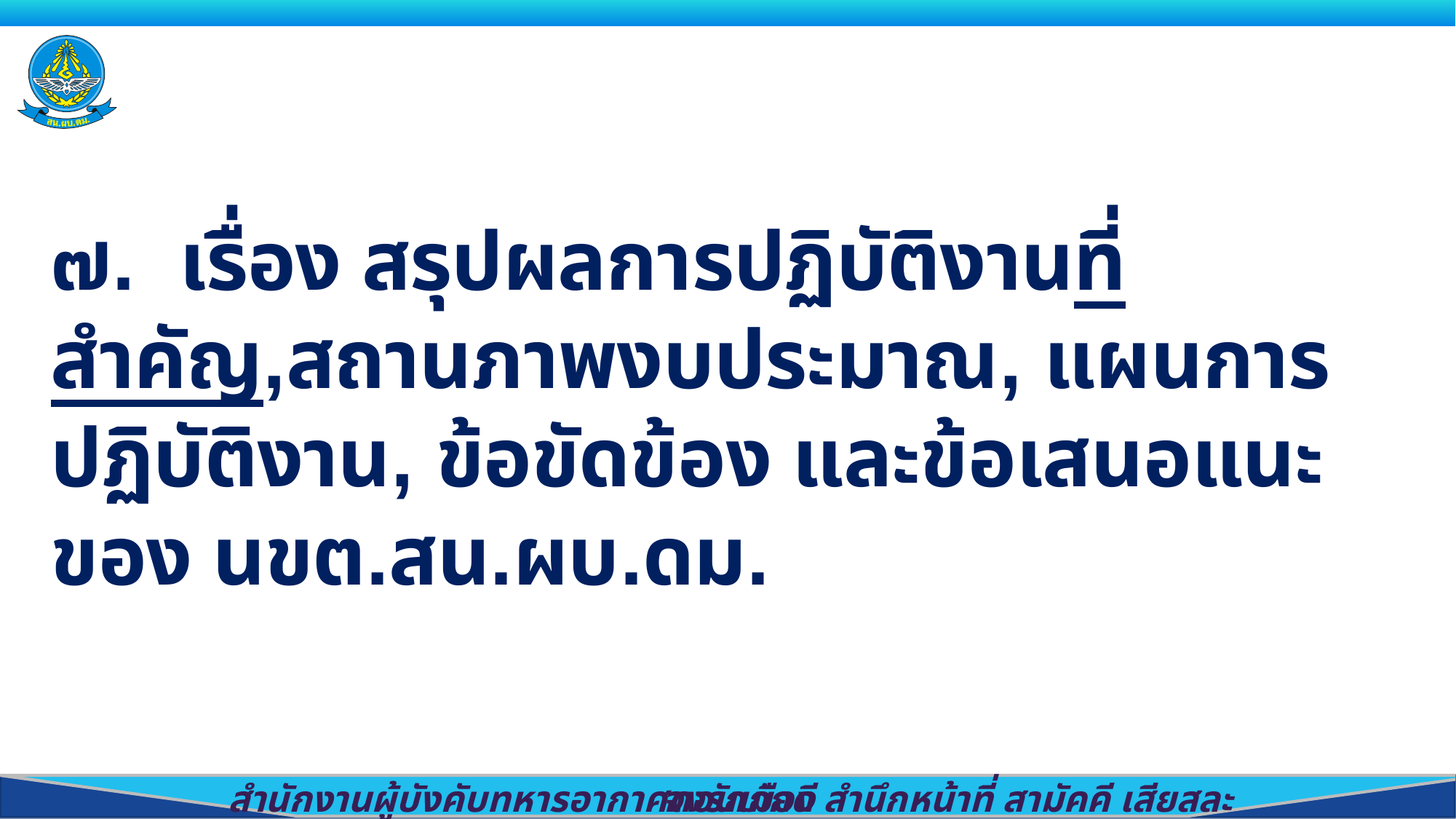

๗.  เรื่อง สรุปผลการปฏิบัติงานที่สำคัญ,สถานภาพงบประมาณ, แผนการปฏิบัติงาน, ข้อขัดข้อง และข้อเสนอแนะ ของ นขต.สน.ผบ.ดม.